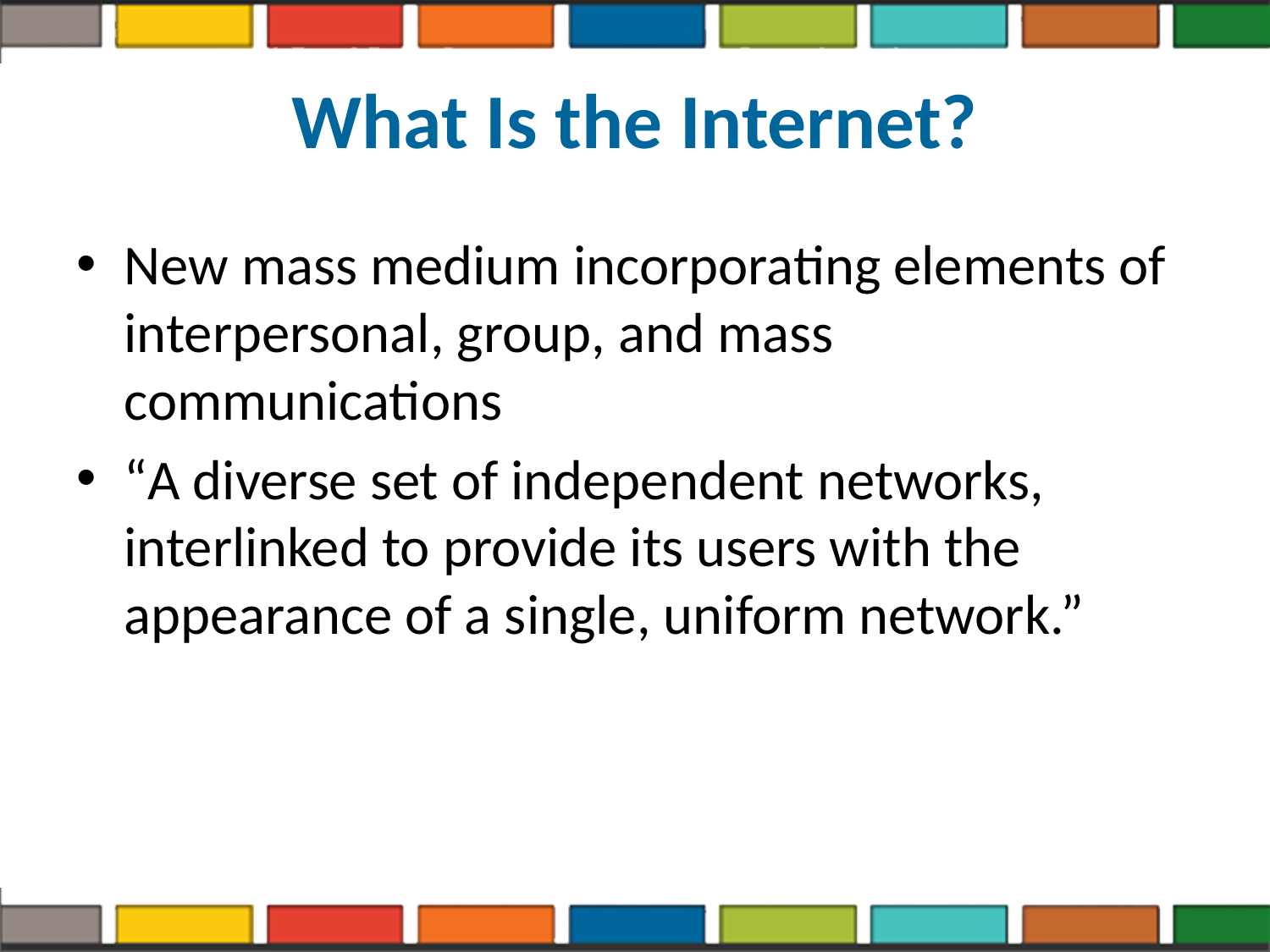

# What Is the Internet?
New mass medium incorporating elements of interpersonal, group, and mass communications
“A diverse set of independent networks, interlinked to provide its users with the appearance of a single, uniform network.”